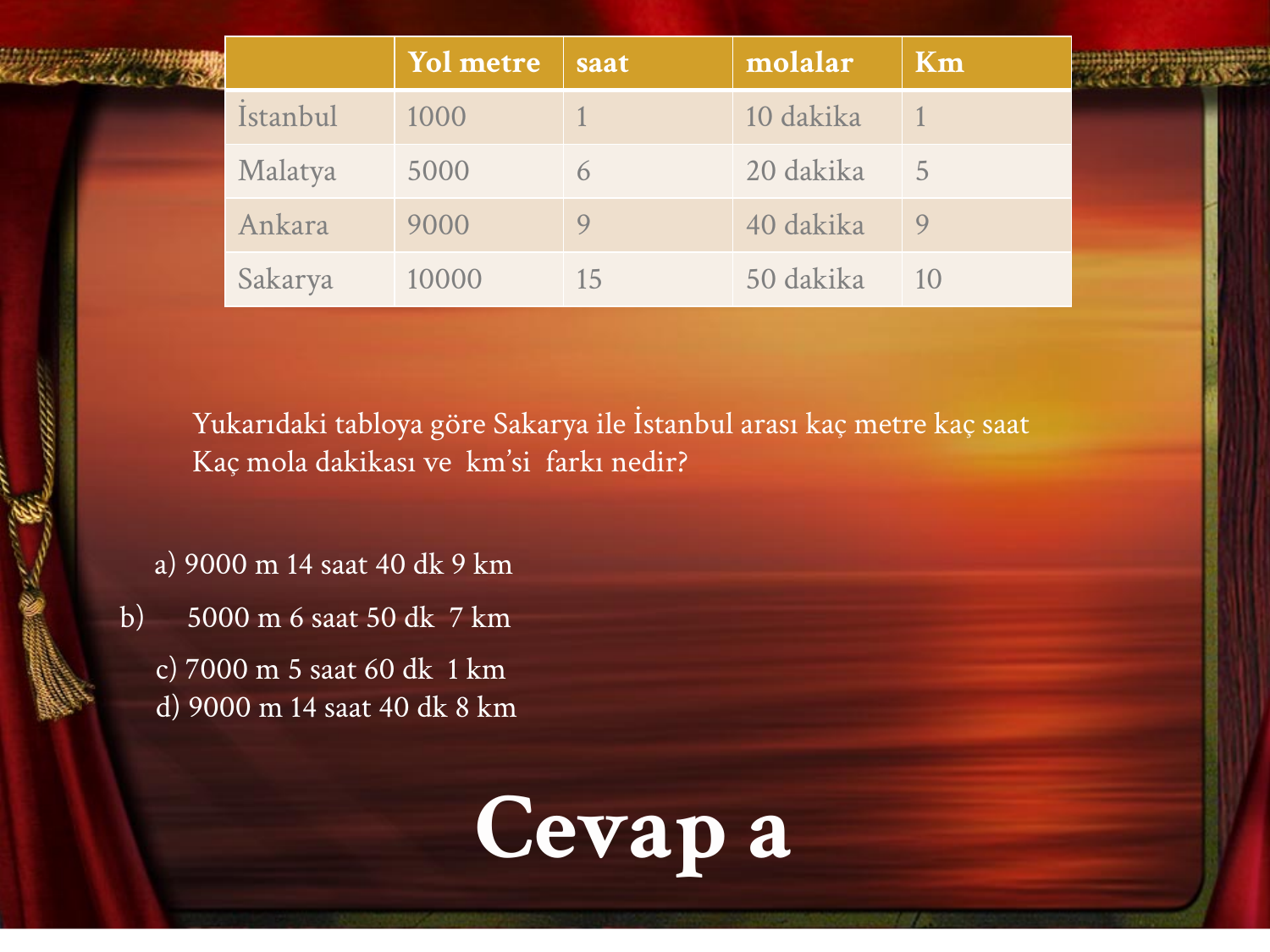

|  | Yol metre | saat | molalar | Km |
| --- | --- | --- | --- | --- |
| İstanbul | 1000 | 1 | 10 dakika | 1 |
| Malatya | 5000 | 6 | 20 dakika | 5 |
| Ankara | 9000 | 9 | 40 dakika | 9 |
| Sakarya | 10000 | 15 | 50 dakika | 10 |
Yukarıdaki tabloya göre Sakarya ile İstanbul arası kaç metre kaç saat
Kaç mola dakikası ve  km’si  farkı nedir?
a) 9000 m 14 saat 40 dk 9 km
b)
5000 m 6 saat 50 dk  7 km

c) 7000 m 5 saat 60 dk  1 km
d) 9000 m 14 saat 40 dk 8 km
Cevap a